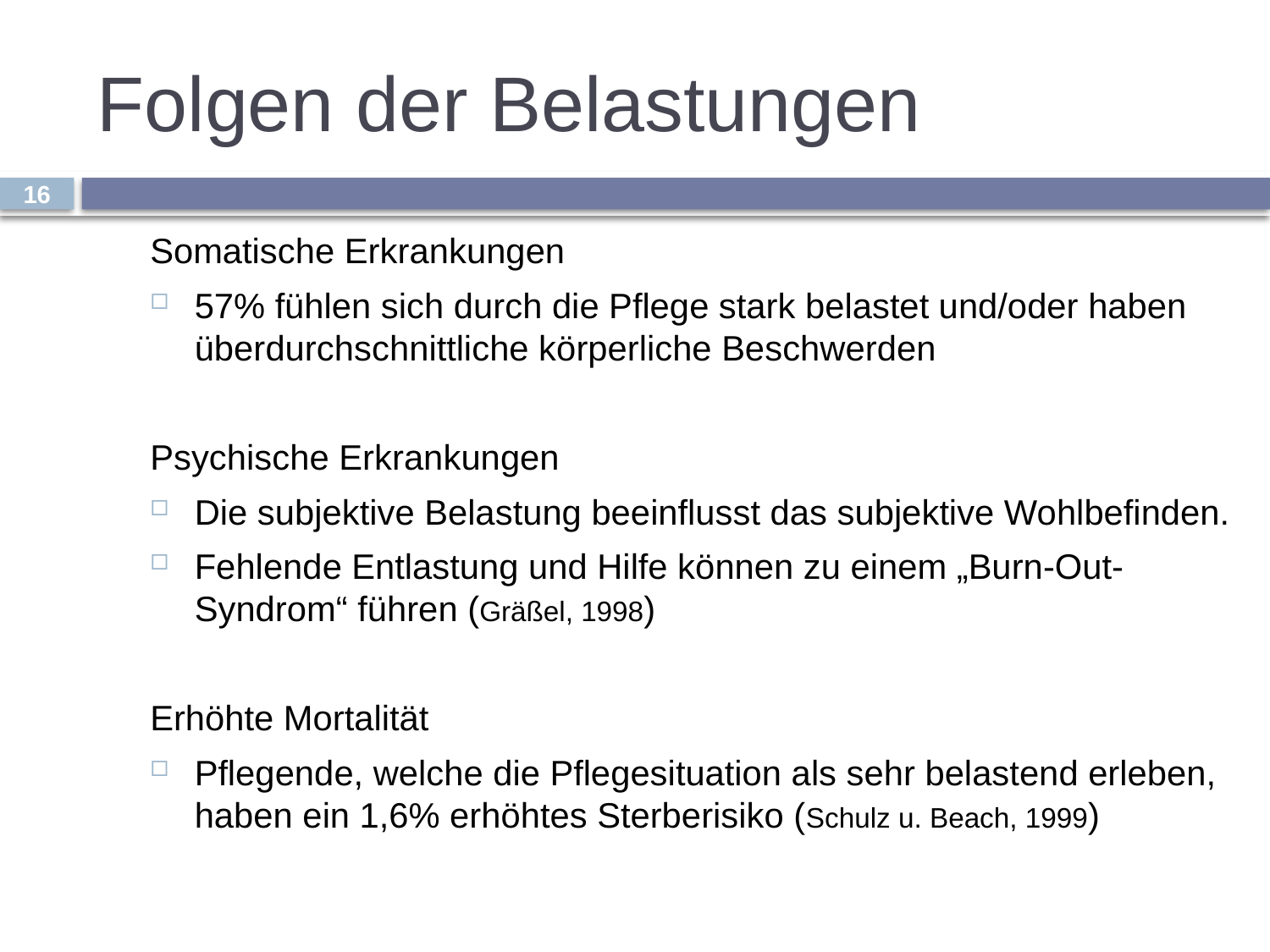

# Folgen der Belastungen
16
Somatische Erkrankungen
57% fühlen sich durch die Pflege stark belastet und/oder haben überdurchschnittliche körperliche Beschwerden

Psychische Erkrankungen
Die subjektive Belastung beeinflusst das subjektive Wohlbefinden.
Fehlende Entlastung und Hilfe können zu einem „Burn-Out-Syndrom“ führen (Gräßel, 1998)

Erhöhte Mortalität
Pflegende, welche die Pflegesituation als sehr belastend erleben, haben ein 1,6% erhöhtes Sterberisiko (Schulz u. Beach, 1999)